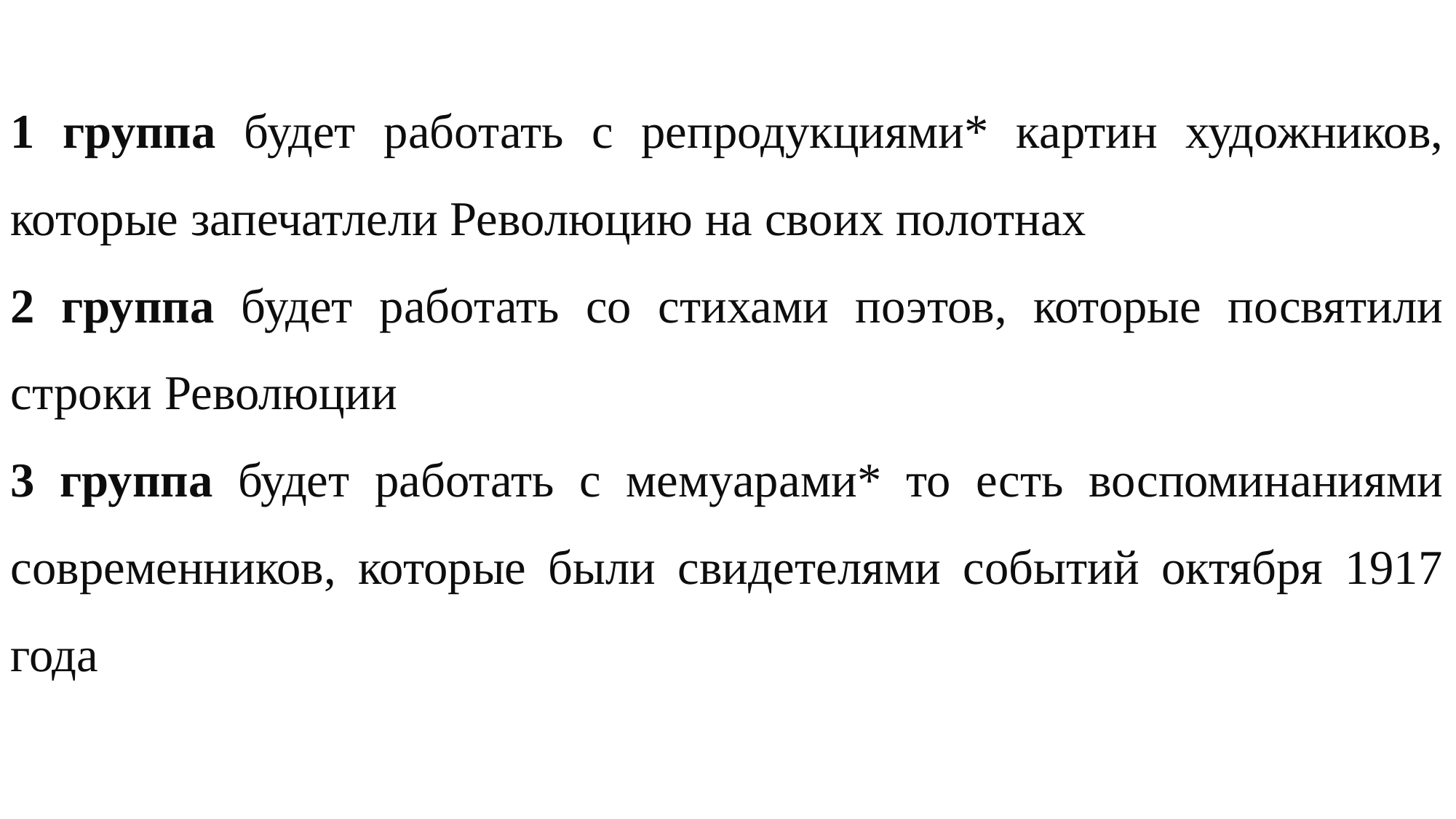

1 группа будет работать с репродукциями* картин художников, которые запечатлели Революцию на своих полотнах
2 группа будет работать со стихами поэтов, которые посвятили строки Революции
3 группа будет работать с мемуарами* то есть воспоминаниями современников, которые были свидетелями событий октября 1917 года